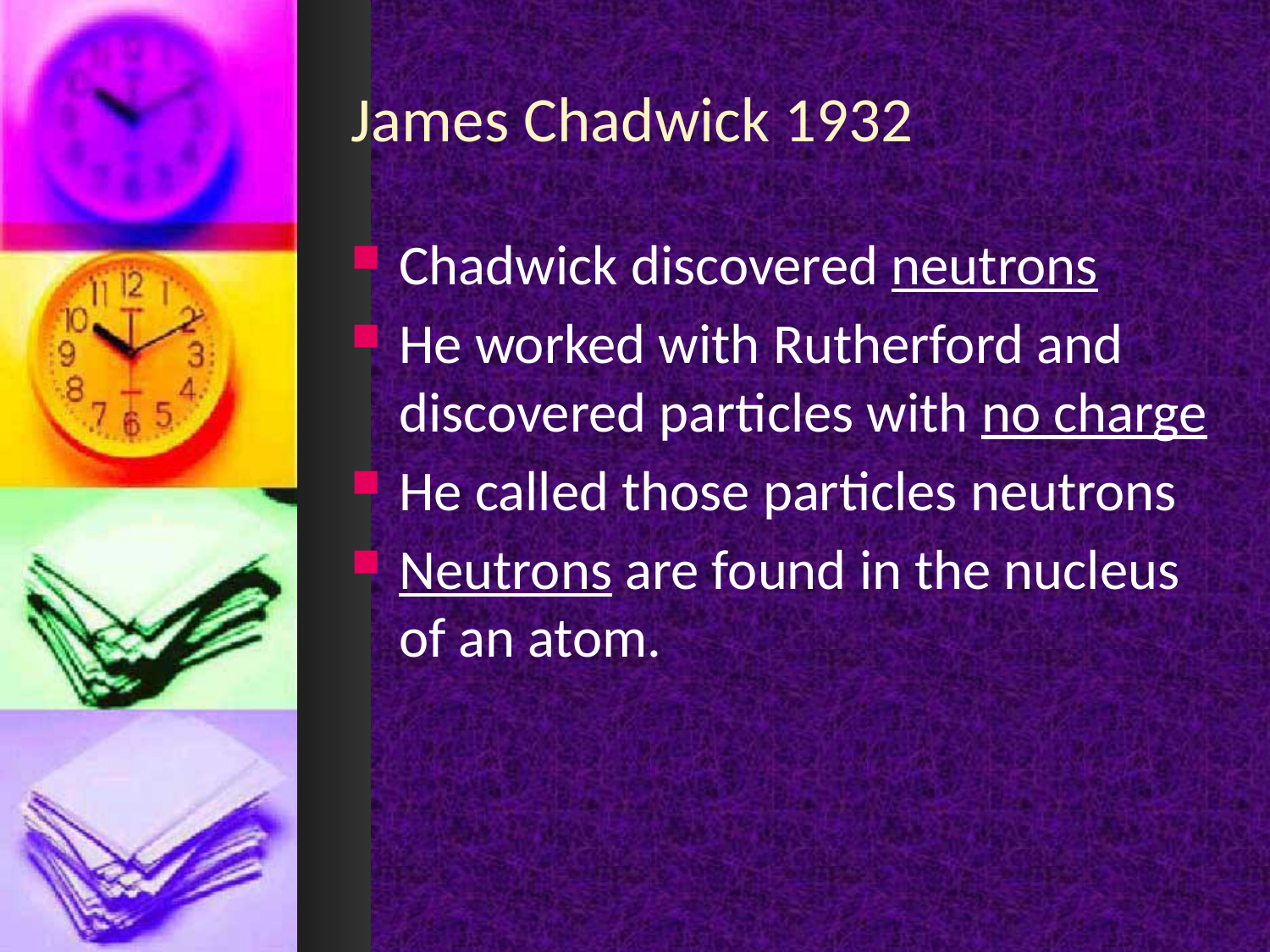

# James Chadwick 1932
Chadwick discovered neutrons
He worked with Rutherford and discovered particles with no charge
He called those particles neutrons
Neutrons are found in the nucleus of an atom.